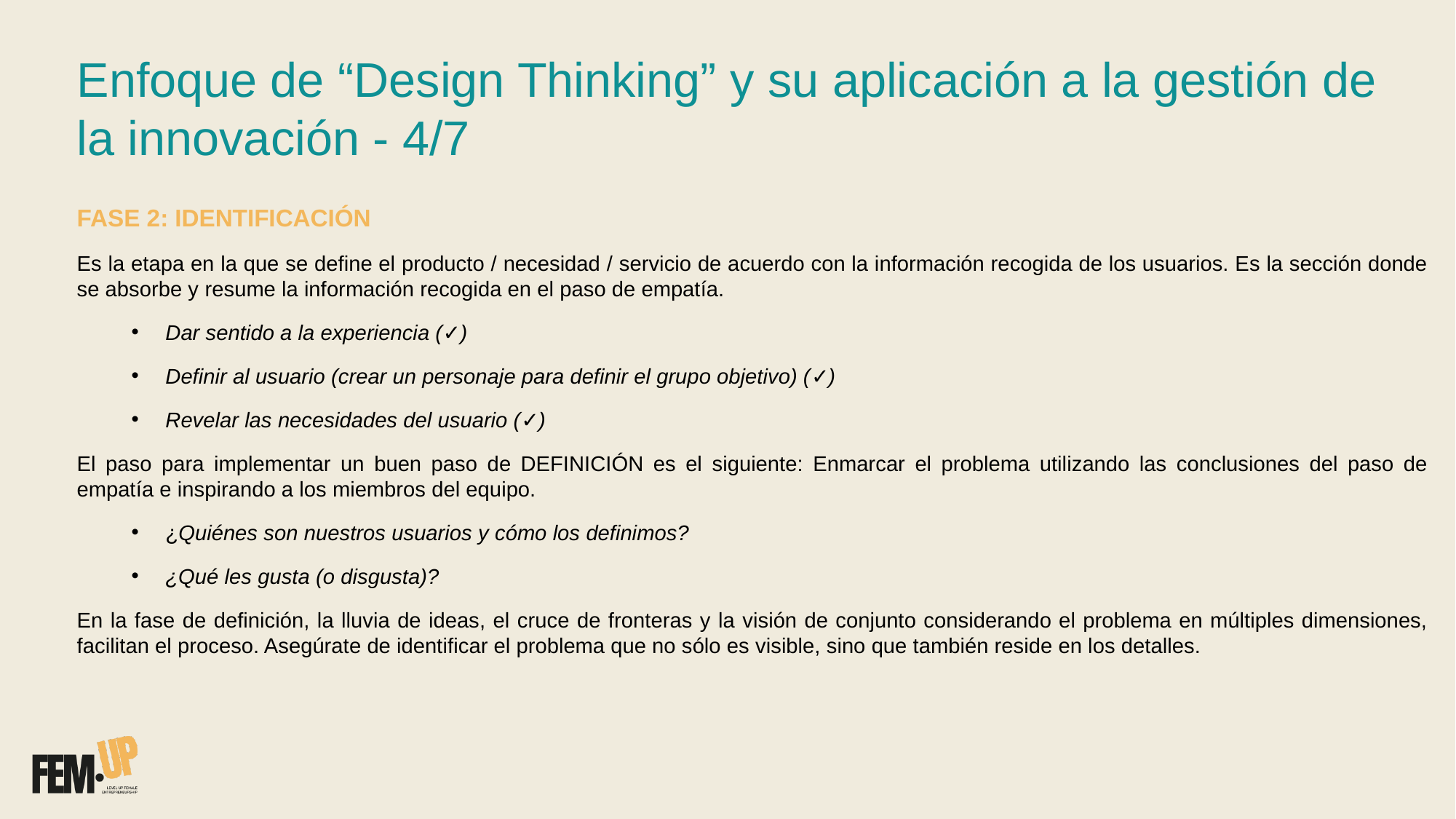

Enfoque de “Design Thinking” y su aplicación a la gestión de la innovación ​- 4/7
FASE 2: IDENTIFICACIÓN
Es la etapa en la que se define el producto / necesidad / servicio de acuerdo con la información recogida de los usuarios. Es la sección donde se absorbe y resume la información recogida en el paso de empatía.​
Dar sentido a la experiencia (✓)​
Definir al usuario (crear un personaje para definir el grupo objetivo) (✓)​
Revelar las necesidades del usuario (✓)
El paso para implementar un buen paso de DEFINICIÓN es el siguiente: Enmarcar el problema utilizando las conclusiones del paso de empatía e inspirando a los miembros del equipo.​
​¿Quiénes son nuestros usuarios y cómo los definimos?​
¿Qué les gusta (o disgusta)?
En la fase de definición, la lluvia de ideas, el cruce de fronteras y la visión de conjunto considerando el problema en múltiples dimensiones, facilitan el proceso. Asegúrate de identificar el problema que no sólo es visible, sino que también reside en los detalles.​